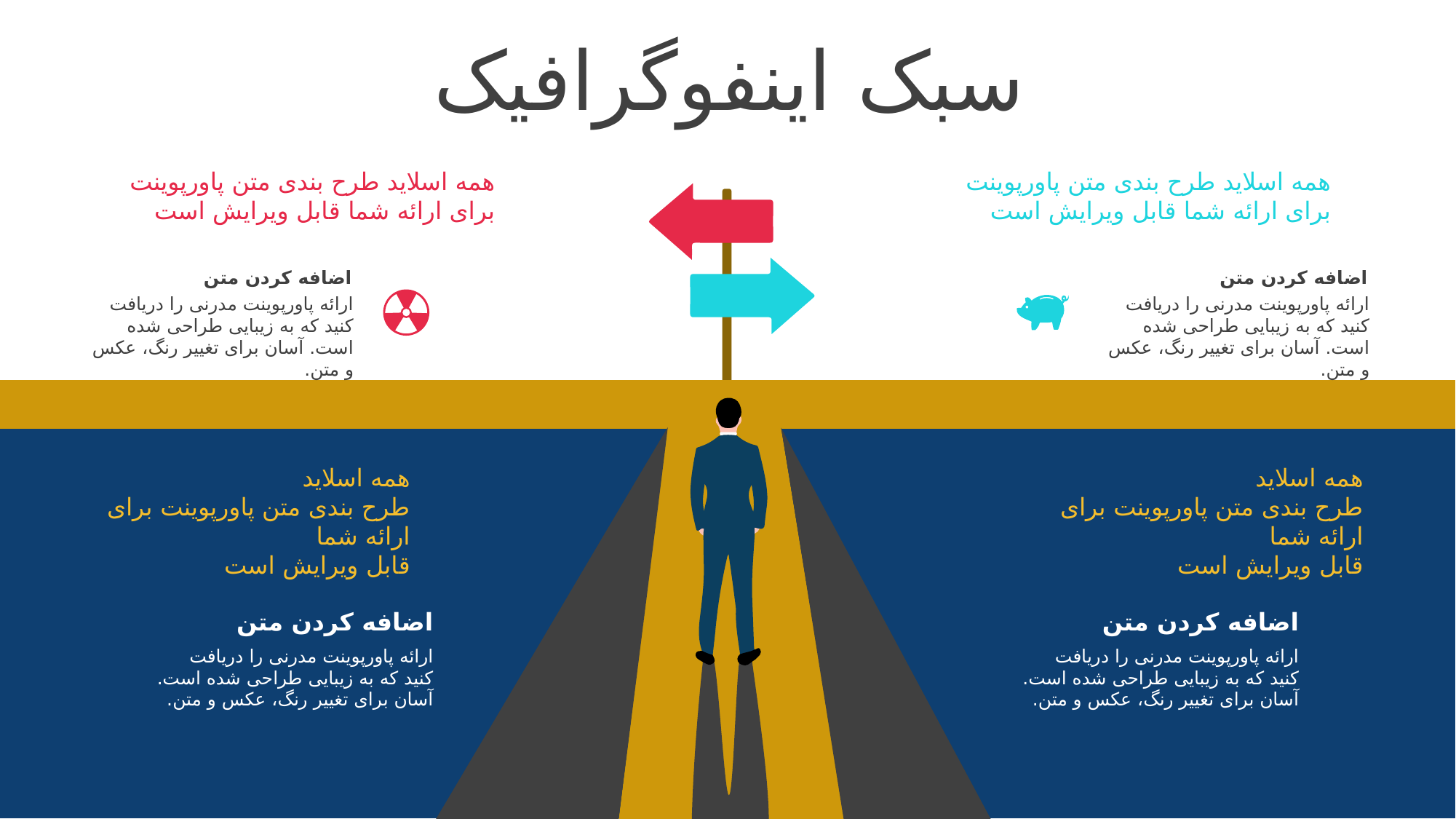

سبک اینفوگرافیک
همه اسلاید طرح بندی متن پاورپوینت برای ارائه شما قابل ویرایش است
همه اسلاید طرح بندی متن پاورپوینت برای ارائه شما قابل ویرایش است

اضافه کردن متن
ارائه پاورپوینت مدرنی را دریافت کنید که به زیبایی طراحی شده است. آسان برای تغییر رنگ، عکس و متن.
اضافه کردن متن
ارائه پاورپوینت مدرنی را دریافت کنید که به زیبایی طراحی شده است. آسان برای تغییر رنگ، عکس و متن.

همه اسلاید
طرح بندی متن پاورپوینت برای ارائه شما
قابل ویرایش است
اضافه کردن متن
ارائه پاورپوینت مدرنی را دریافت کنید که به زیبایی طراحی شده است. آسان برای تغییر رنگ، عکس و متن.
همه اسلاید
طرح بندی متن پاورپوینت برای ارائه شما
قابل ویرایش است
اضافه کردن متن
ارائه پاورپوینت مدرنی را دریافت کنید که به زیبایی طراحی شده است. آسان برای تغییر رنگ، عکس و متن.